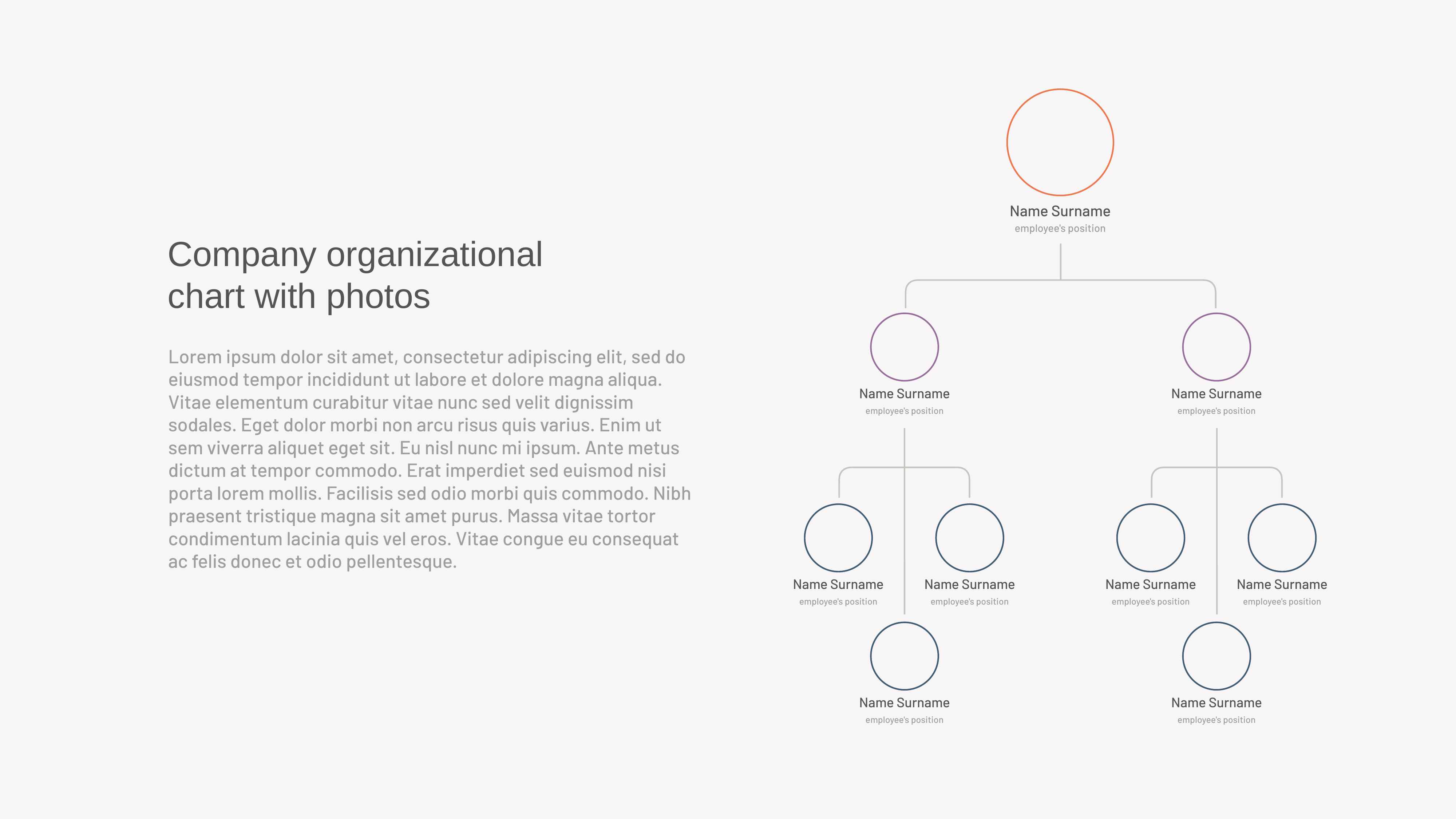

Name Surname
employee's position
Company organizational chart with photos
Lorem ipsum dolor sit amet, consectetur adipiscing elit, sed do eiusmod tempor incididunt ut labore et dolore magna aliqua. Vitae elementum curabitur vitae nunc sed velit dignissim sodales. Eget dolor morbi non arcu risus quis varius. Enim ut sem viverra aliquet eget sit. Eu nisl nunc mi ipsum. Ante metus dictum at tempor commodo. Erat imperdiet sed euismod nisi porta lorem mollis. Facilisis sed odio morbi quis commodo. Nibh praesent tristique magna sit amet purus. Massa vitae tortor condimentum lacinia quis vel eros. Vitae congue eu consequat ac felis donec et odio pellentesque.

Name Surname
Name Surname
employee's position
employee's position

Name Surname
Name Surname
Name Surname
Name Surname
employee's position
employee's position
employee's position
employee's position

Name Surname
Name Surname
employee's position
employee's position